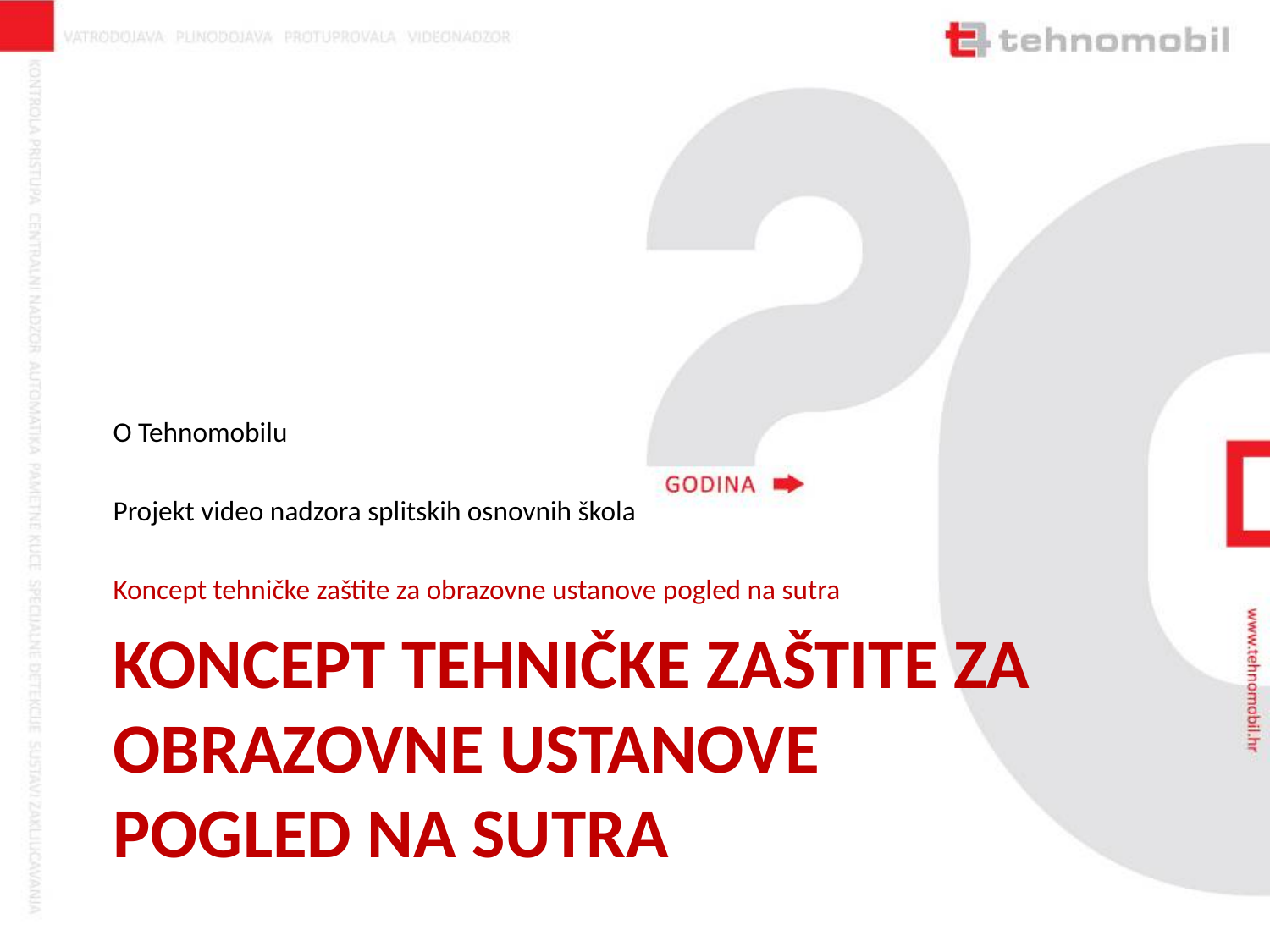

O Tehnomobilu

Projekt video nadzora splitskih osnovnih škola

Koncept tehničke zaštite za obrazovne ustanove pogled na sutra
# koncept tehničke zaštite za obrazovne ustanove Pogled na sutra